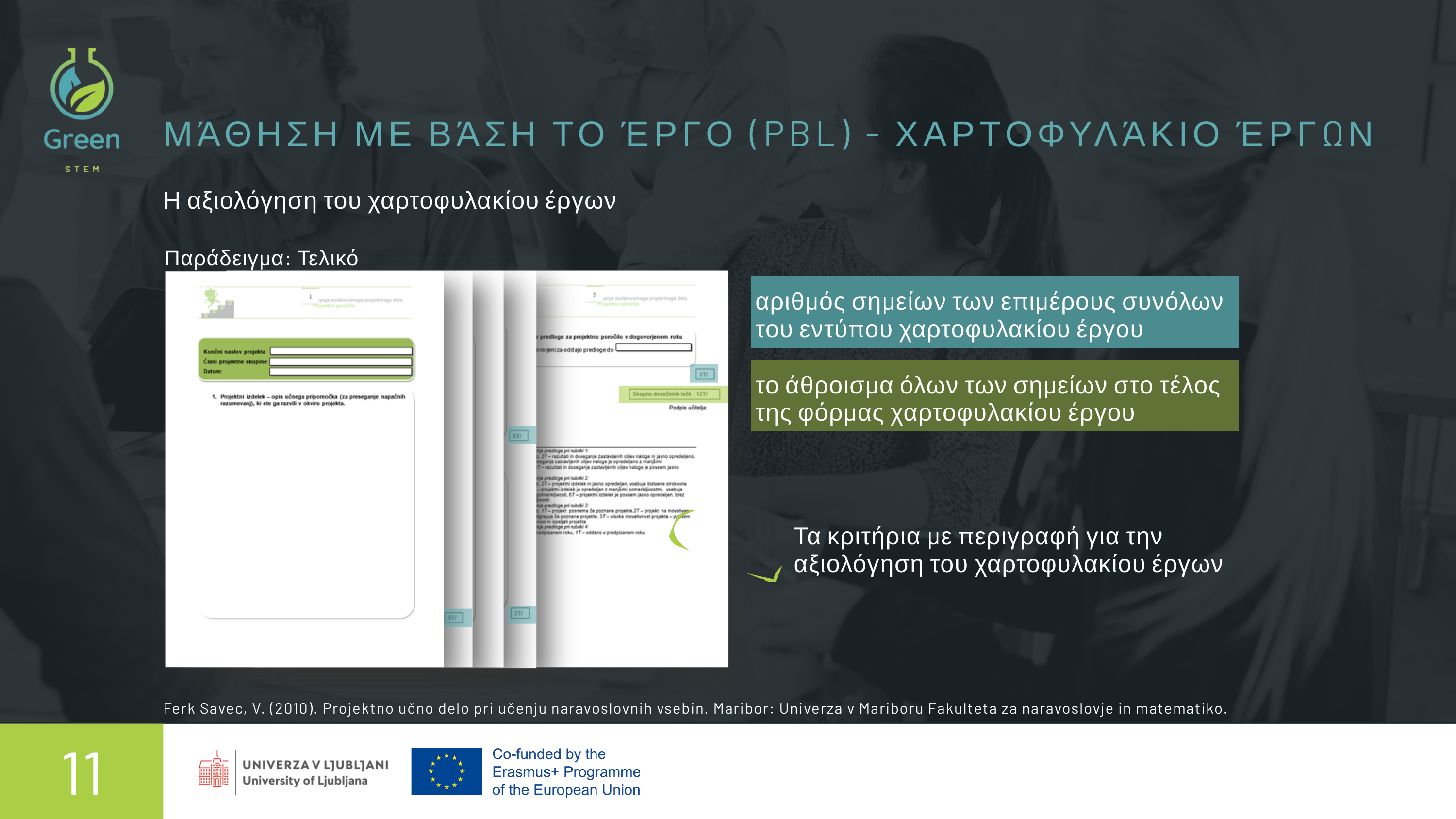

ΜΆΘΗΣΗ ΜΕ ΒΆΣΗ ΤΟ ΈΡΓΟ (PBL) - ΧΑΡΤΟΦΥΛΆΚΙΟ ΈΡΓΩΝ
Η αξιολόγηση του χαρτοφυλακίου έργων

Παράδειγμα: Τελικό βήμα

αριθμός σημείων των επιμέρους συνόλων του εντύπου χαρτοφυλακίου έργου

το άθροισμα όλων των σημείων στο τέλος της φόρμας χαρτοφυλακίου έργου

Τα κριτήρια με περιγραφή για την αξιολόγηση του χαρτοφυλακίου έργων

Ferk Savec, V. (2010). Projektno učno delo pri učenju naravoslovnih vsebin. Maribor: Univerza v Mariboru Fakulteta za naravoslovje in matematiko.

11

Παρουσιάζεται από την Rachelle Beaudry